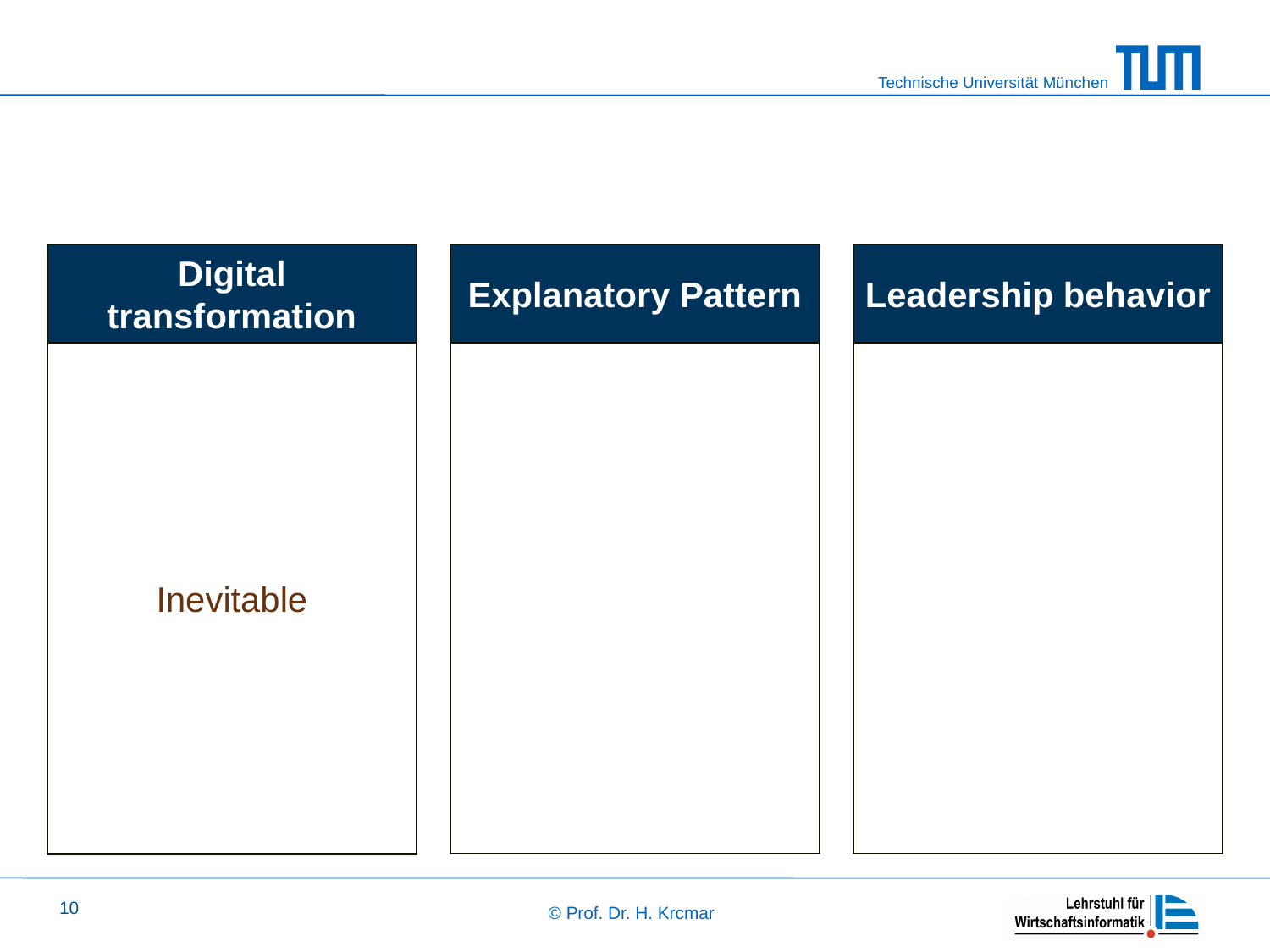

Digital transformation
Explanatory Pattern

Leadership behavior

Inevitable